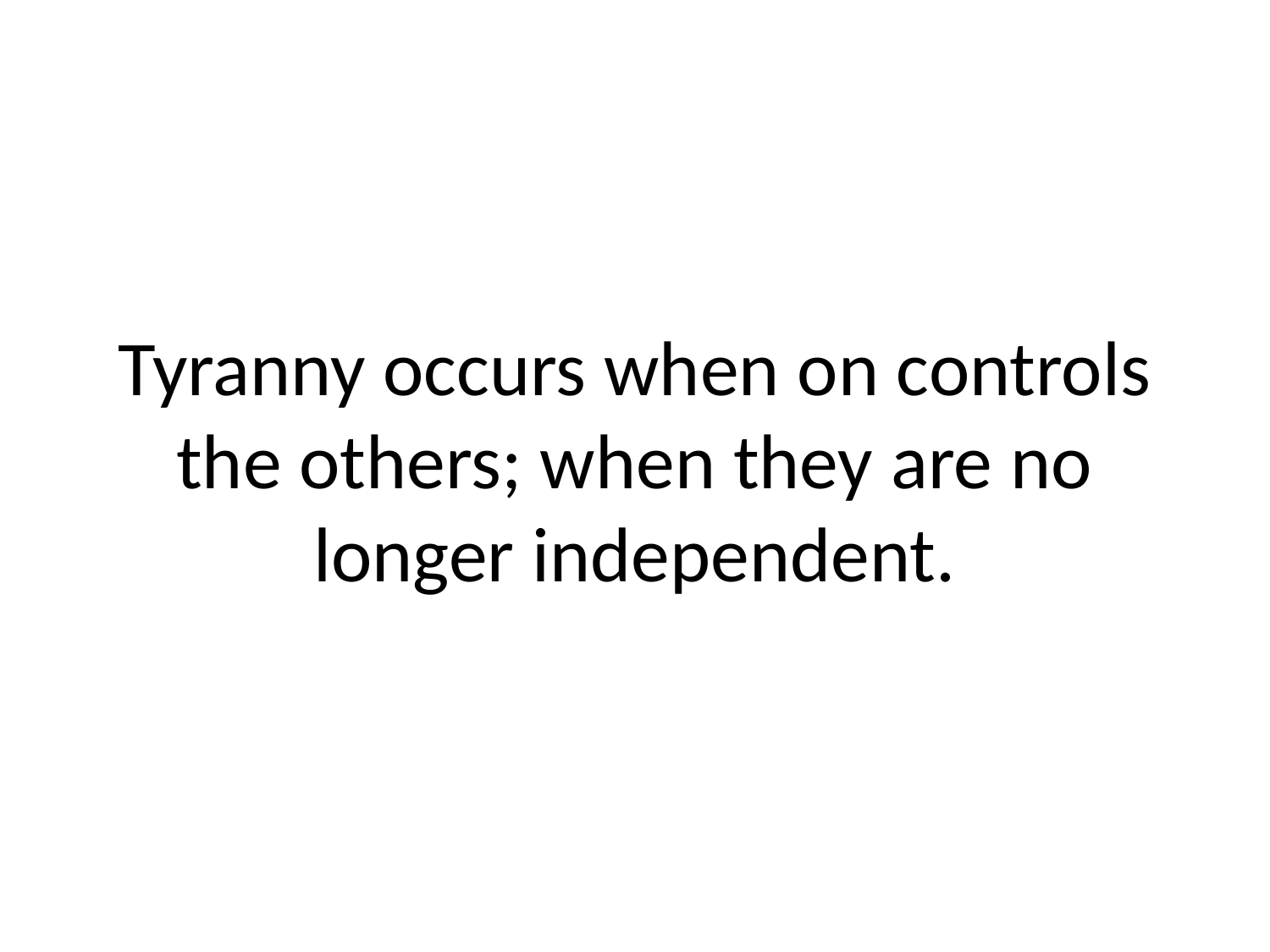

# Tyranny occurs when on controls the others; when they are no longer independent.